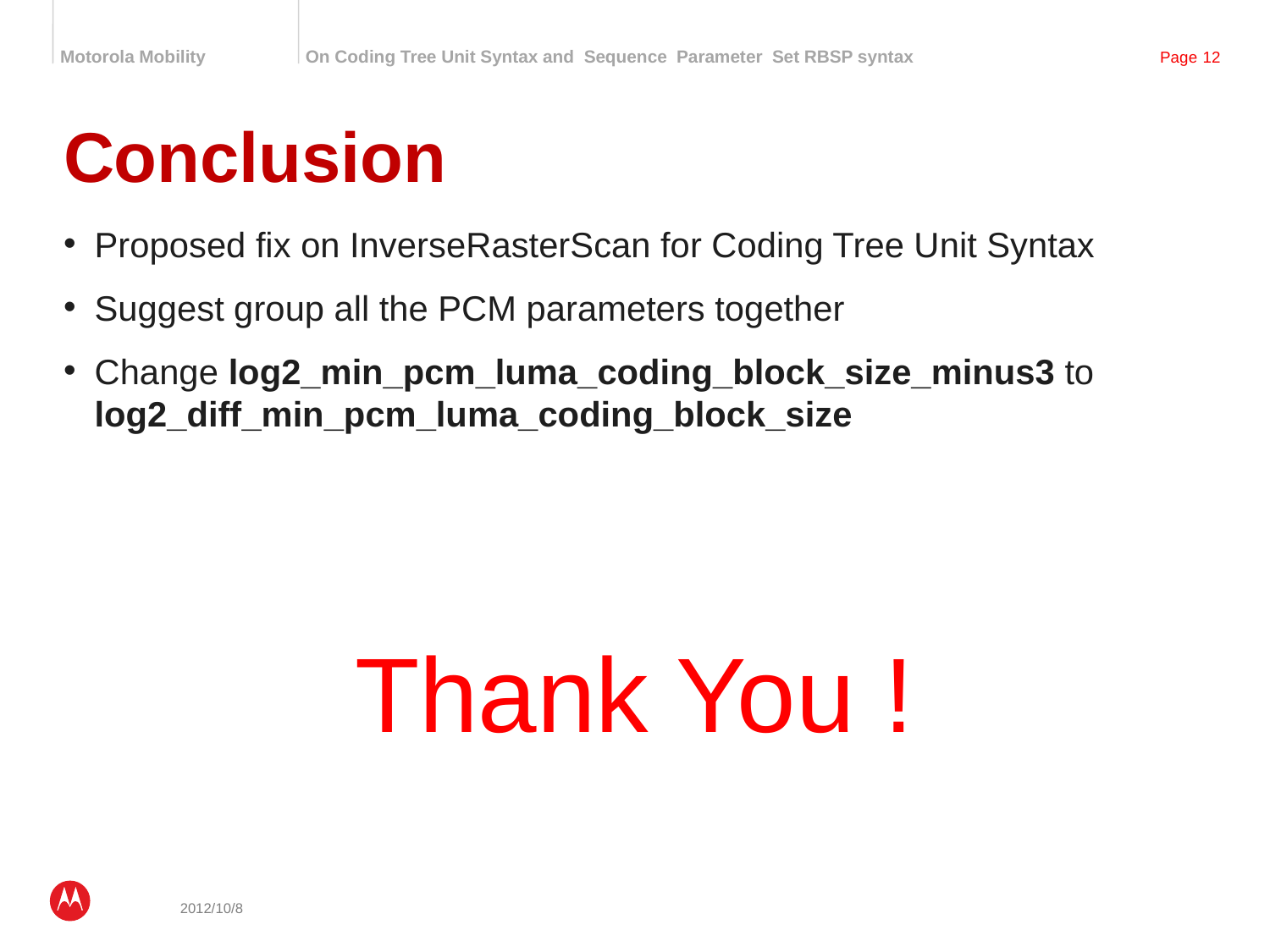

# Conclusion
Proposed fix on InverseRasterScan for Coding Tree Unit Syntax
Suggest group all the PCM parameters together
Change log2_min_pcm_luma_coding_block_size_minus3 to log2_diff_min_pcm_luma_coding_block_size

         Thank You !
2012/10/8